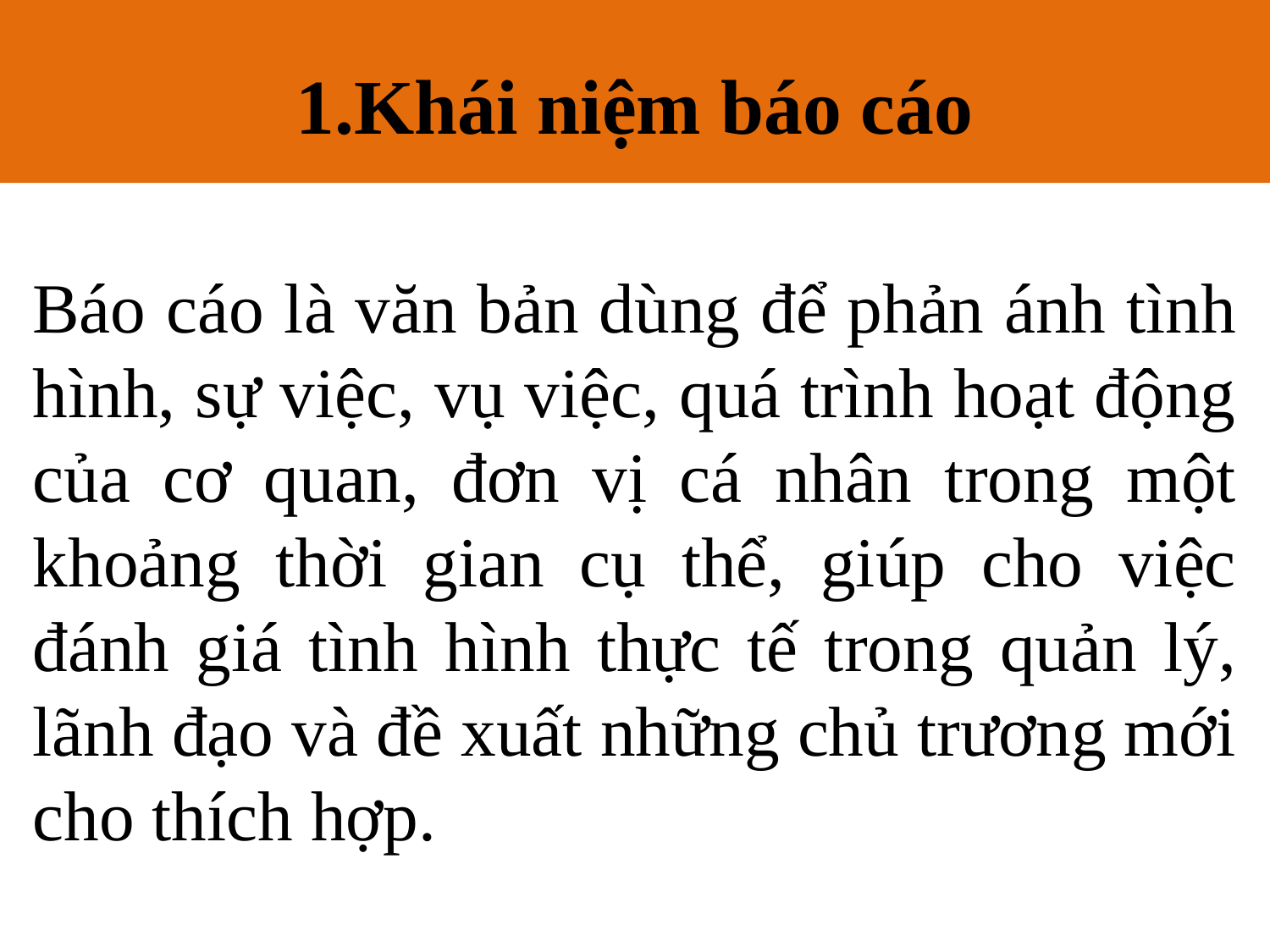

1.Khái niệm báo cáo
# 1.Khái niệm báo cáo
Báo cáo là văn bản dùng để phản ánh tình hình, sự việc, vụ việc, quá trình hoạt động của cơ quan, đơn vị cá nhân trong một khoảng thời gian cụ thể, giúp cho việc đánh giá tình hình thực tế trong quản lý, lãnh đạo và đề xuất những chủ trương mới cho thích hợp.